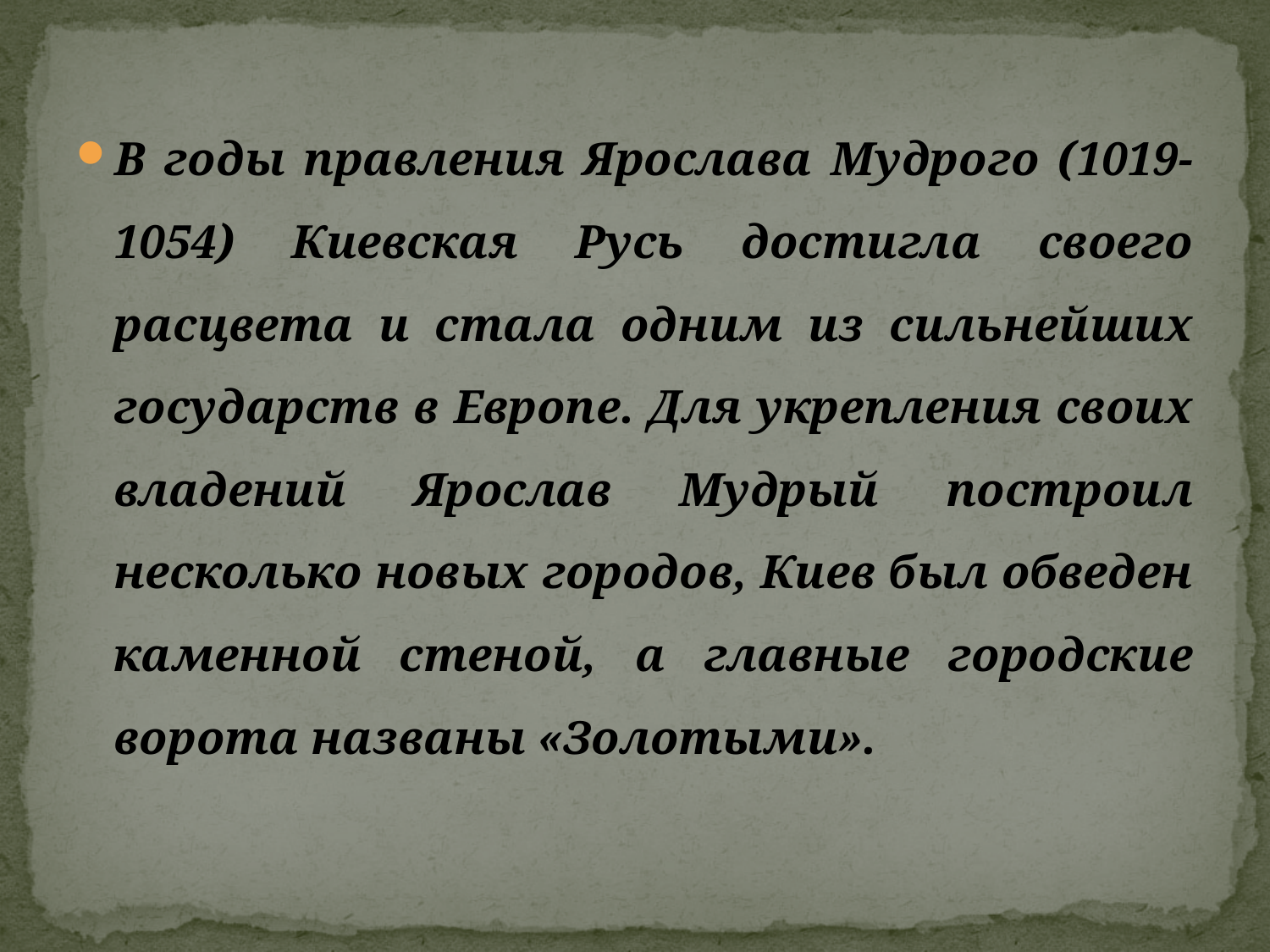

#
В годы правления Ярослава Мудрого (1019-1054) Киевская Русь достигла своего расцвета и стала одним из сильнейших государств в Европе. Для укрепления своих владений Ярослав Мудрый построил несколько новых городов, Киев был обведен каменной стеной, а главные городские ворота названы «Золотыми».